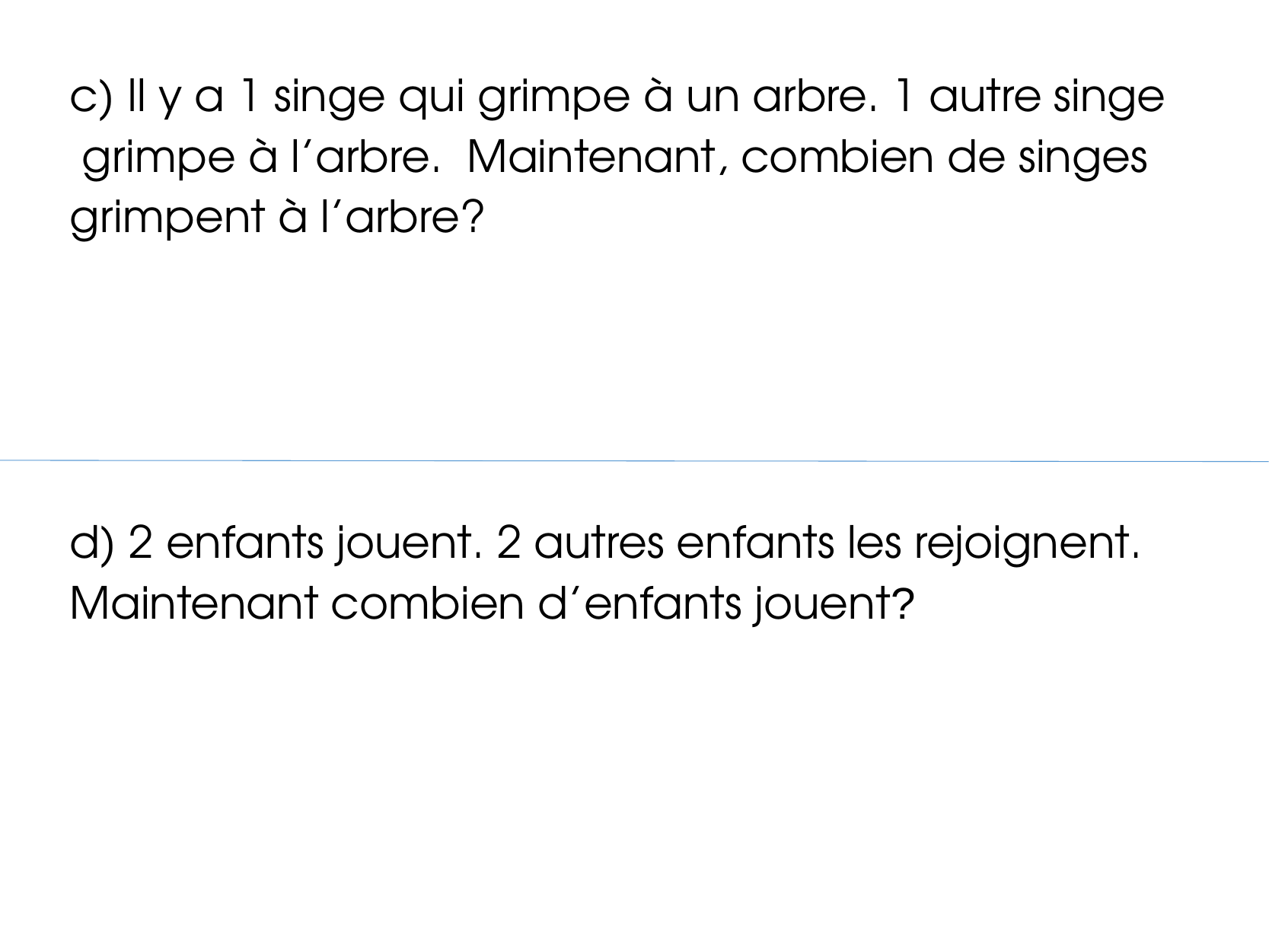

c) Il y a 1 singe qui grimpe à un arbre. 1 autre singe
 grimpe à l’arbre.  Maintenant, combien de singes
grimpent à l’arbre?
d) 2 enfants jouent. 2 autres enfants les rejoignent.
Maintenant combien d’enfants jouent?